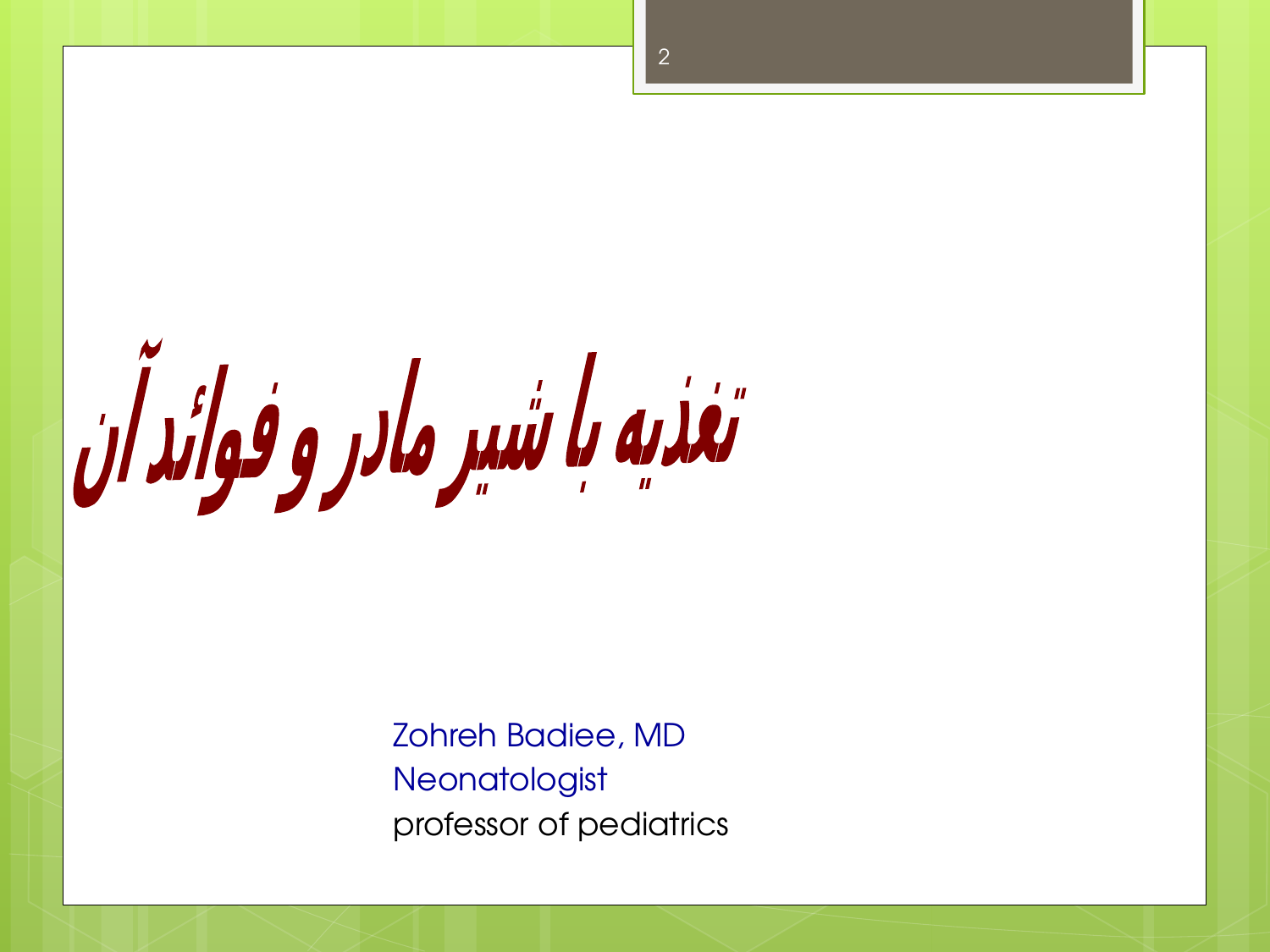

2
#
  تغذيه با شير مادر و فوائد آن

Zohreh Badiee, MD
Neonatologist
professor of pediatrics